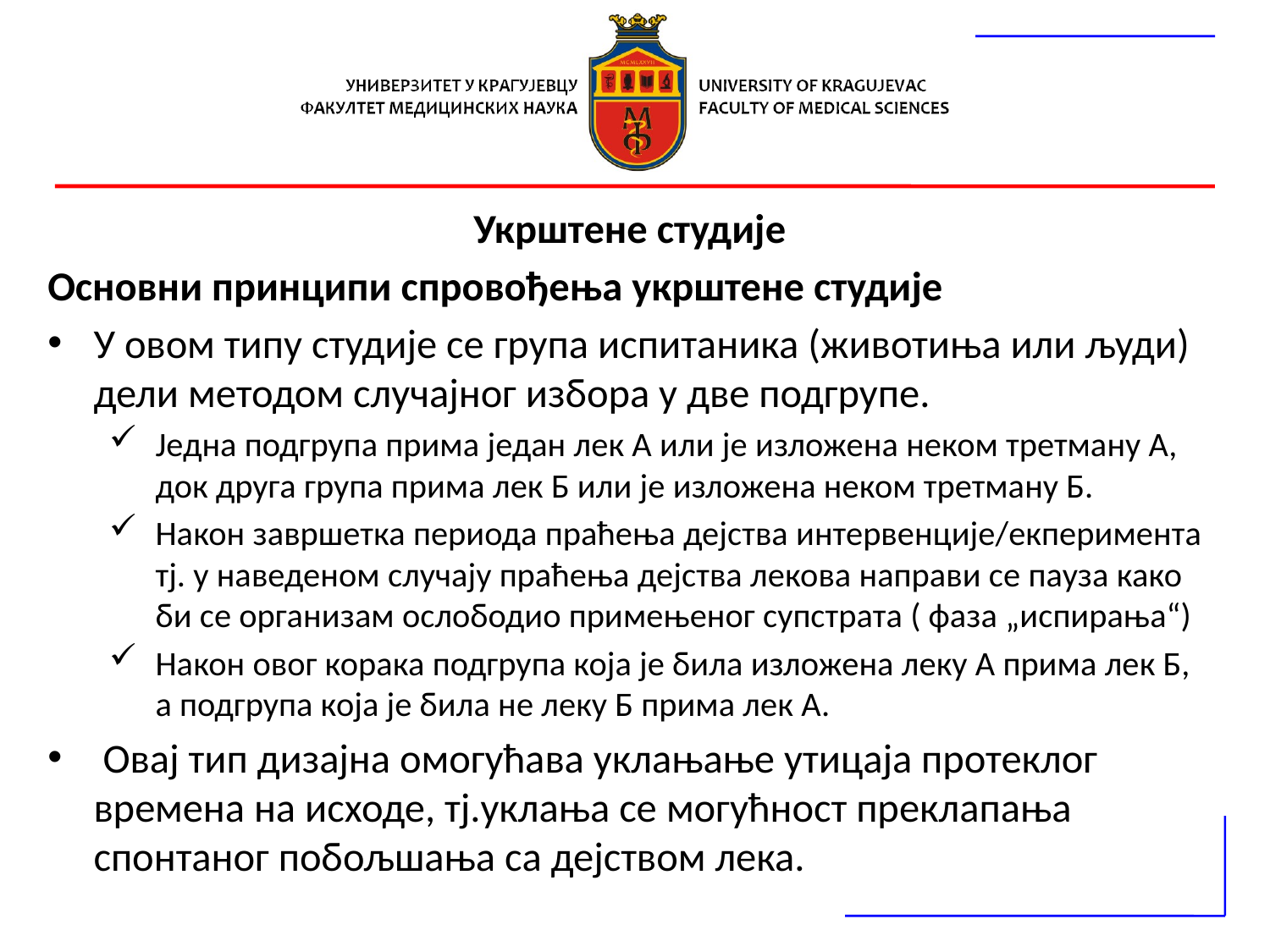

Укрштене студије
Основни принципи спровођења укрштене студије
У овом типу студије се група испитаника (животиња или људи) дели методом случајног избора у две подгрупе.
Једна подгрупа прима један лек А или је изложена неком третману А, док друга група прима лек Б или је изложена неком третману Б.
Након завршетка периода праћења дејства интервенције/екперимента тј. у наведеном случају праћења дејства лекова направи се пауза како би се организам ослободио примењеног супстрата ( фаза „испирања“)
Након овог корака подгрупа која је била изложена леку А прима лек Б, а подгрупа која је била не леку Б прима лек А.
 Овај тип дизајна омогућава уклањање утицаја протеклог времена на исходе, тј.уклања се могућност преклапања спонтаног побољшања са дејством лека.

#